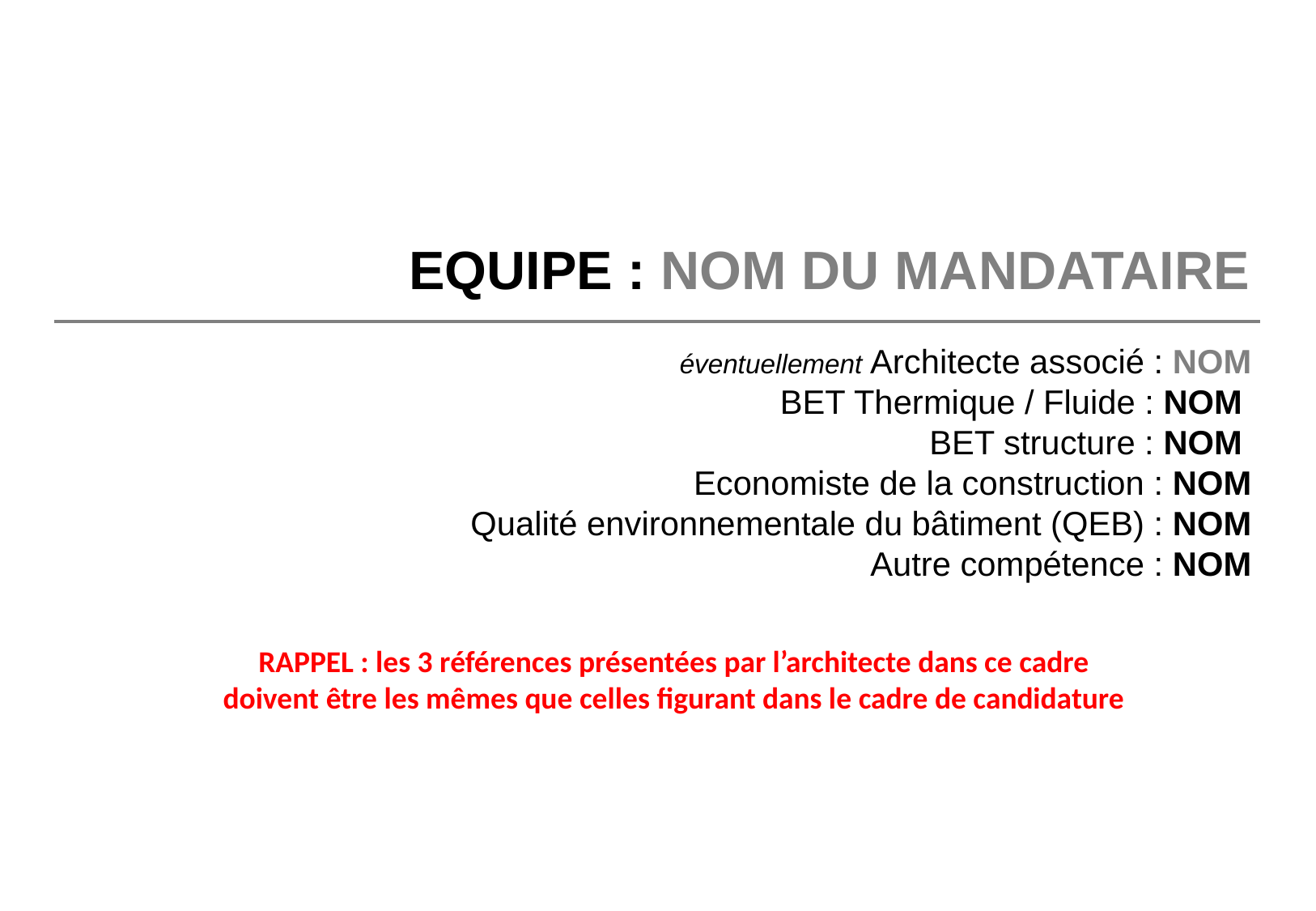

EQUIPE : NOM DU MANDATAIRE
éventuellement Architecte associé : NOM
BET Thermique / Fluide : NOM
BET structure : NOM
Economiste de la construction : NOM
Qualité environnementale du bâtiment (QEB) : NOM
Autre compétence : NOM
RAPPEL : les 3 références présentées par l’architecte dans ce cadre doivent être les mêmes que celles figurant dans le cadre de candidature